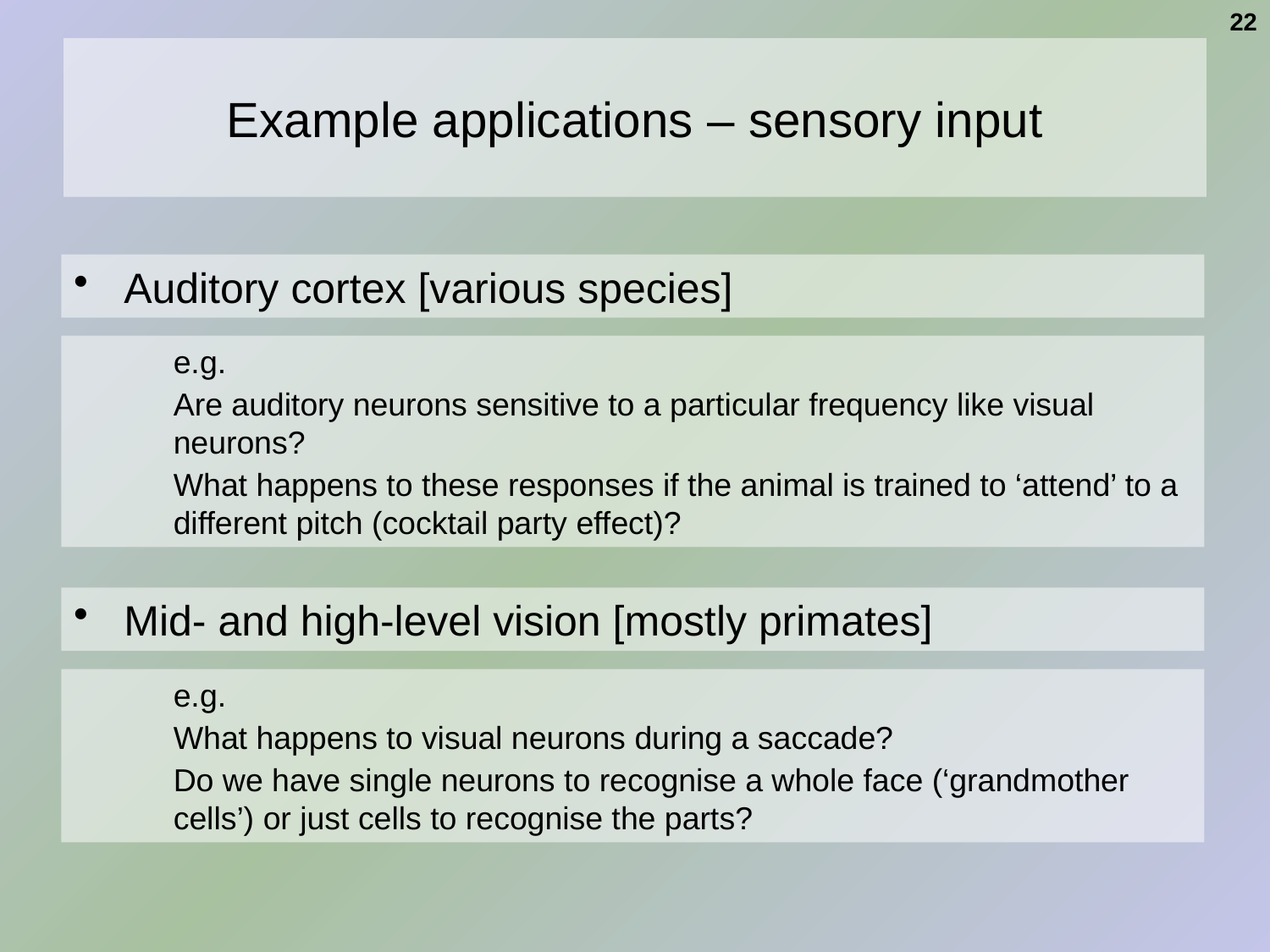

22
# Example applications – sensory input
Auditory cortex [various species]
e.g.
Are auditory neurons sensitive to a particular frequency like visual neurons?
What happens to these responses if the animal is trained to ‘attend’ to a different pitch (cocktail party effect)?
Mid- and high-level vision [mostly primates]
e.g.
What happens to visual neurons during a saccade?
Do we have single neurons to recognise a whole face (‘grandmother cells’) or just cells to recognise the parts?